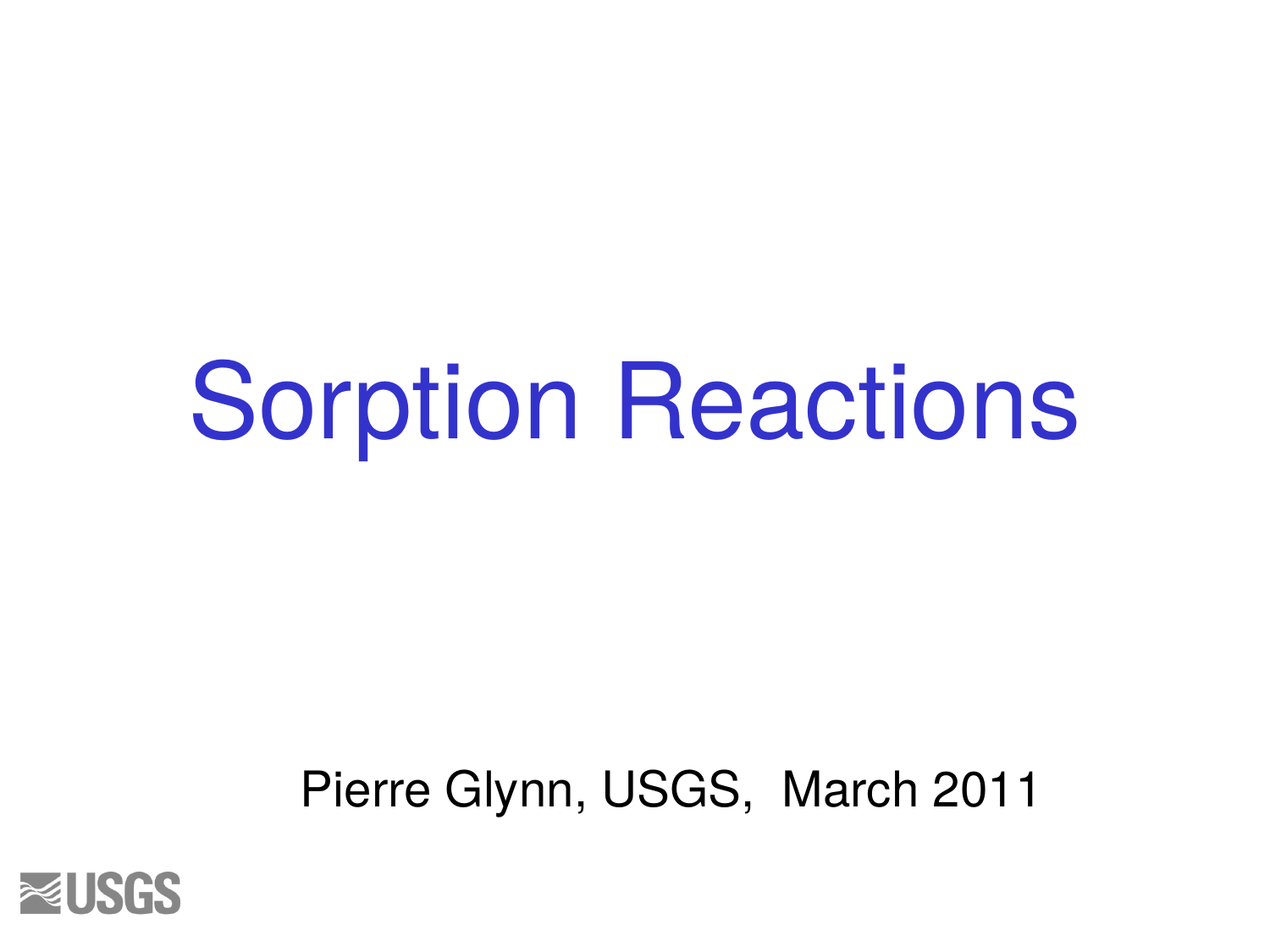

# Sorption Reactions
Pierre Glynn, USGS,  March 2011